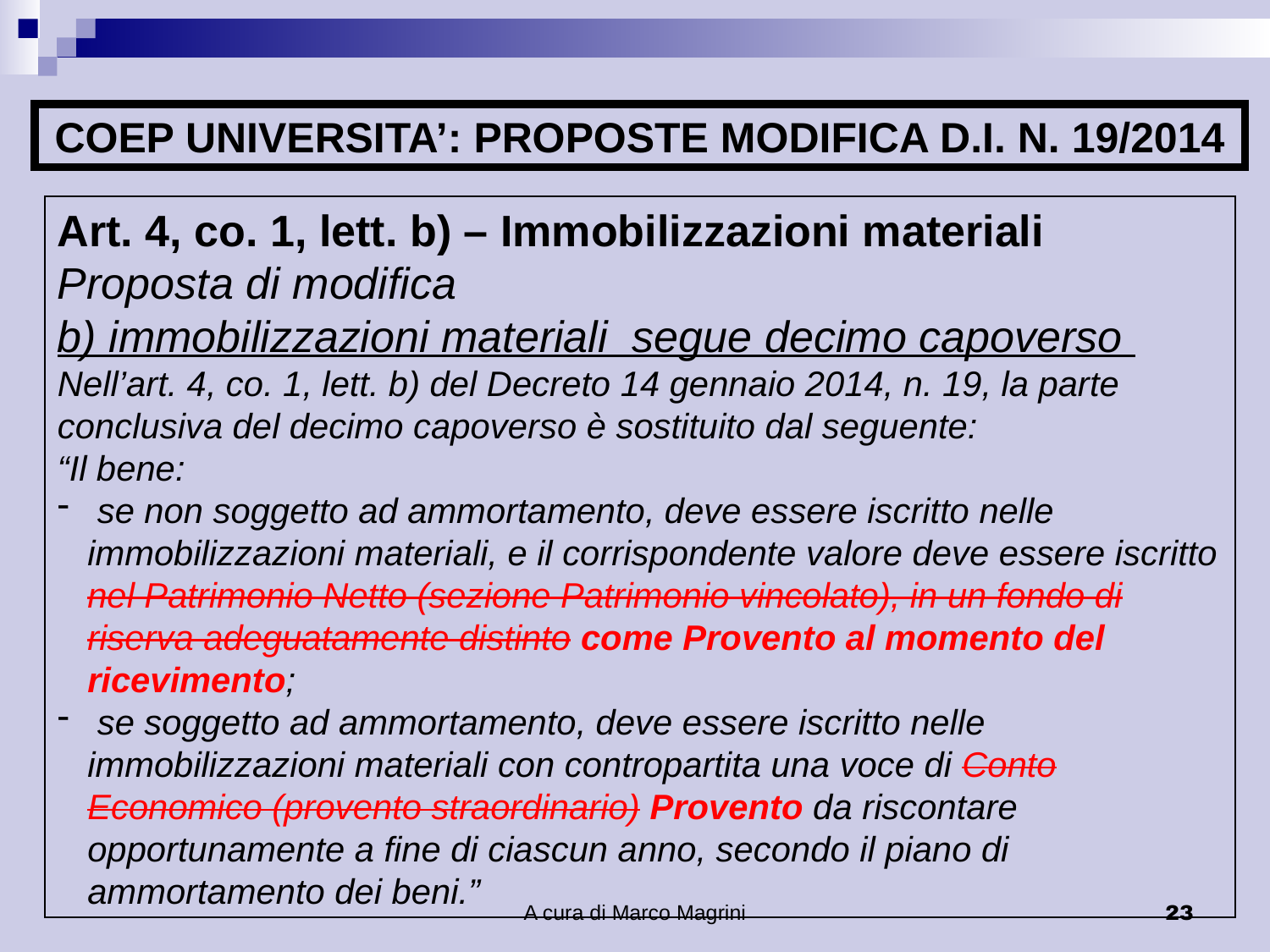

COEP UNIVERSITA’: PROPOSTE MODIFICA D.I. N. 19/2014
Art. 4, co. 1, lett. b) – Immobilizzazioni materiali
Proposta di modifica
b) immobilizzazioni materiali  segue decimo capoverso
Nell’art. 4, co. 1, lett. b) del Decreto 14 gennaio 2014, n. 19, la parte conclusiva del decimo capoverso è sostituito dal seguente:
“Il bene:
 se non soggetto ad ammortamento, deve essere iscritto nelle immobilizzazioni materiali, e il corrispondente valore deve essere iscritto nel Patrimonio Netto (sezione Patrimonio vincolato), in un fondo di riserva adeguatamente distinto come Provento al momento del ricevimento;
 se soggetto ad ammortamento, deve essere iscritto nelle immobilizzazioni materiali con contropartita una voce di Conto Economico (provento straordinario) Provento da riscontare opportunamente a fine di ciascun anno, secondo il piano di ammortamento dei beni.”
A cura di Marco Magrini
23